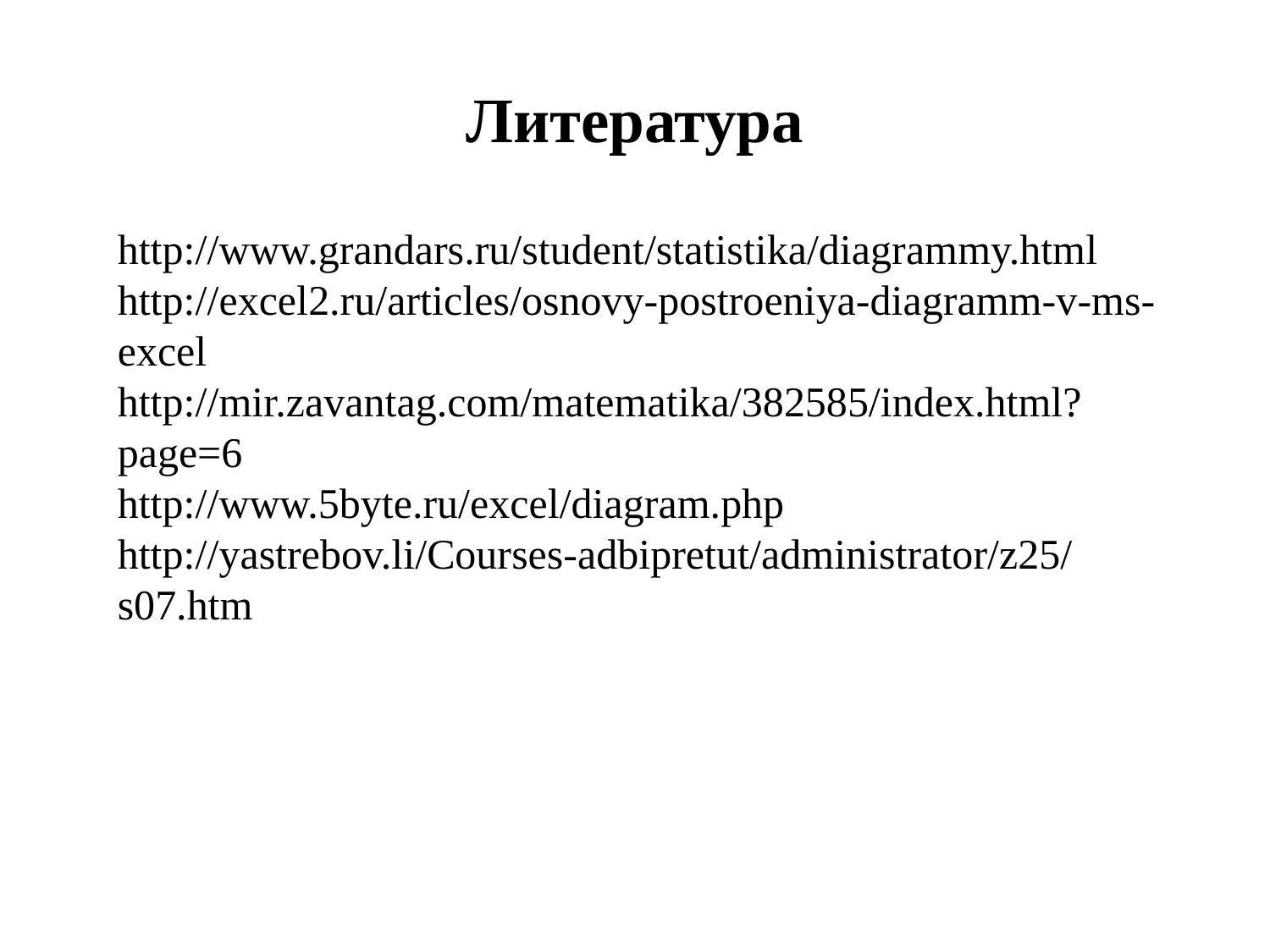

# Литература
http://www.grandars.ru/student/statistika/diagrammy.html
http://excel2.ru/articles/osnovy-postroeniya-diagramm-v-ms-excel
http://mir.zavantag.com/matematika/382585/index.html?page=6
http://www.5byte.ru/excel/diagram.php
http://yastrebov.li/Courses-adbipretut/administrator/z25/s07.htm